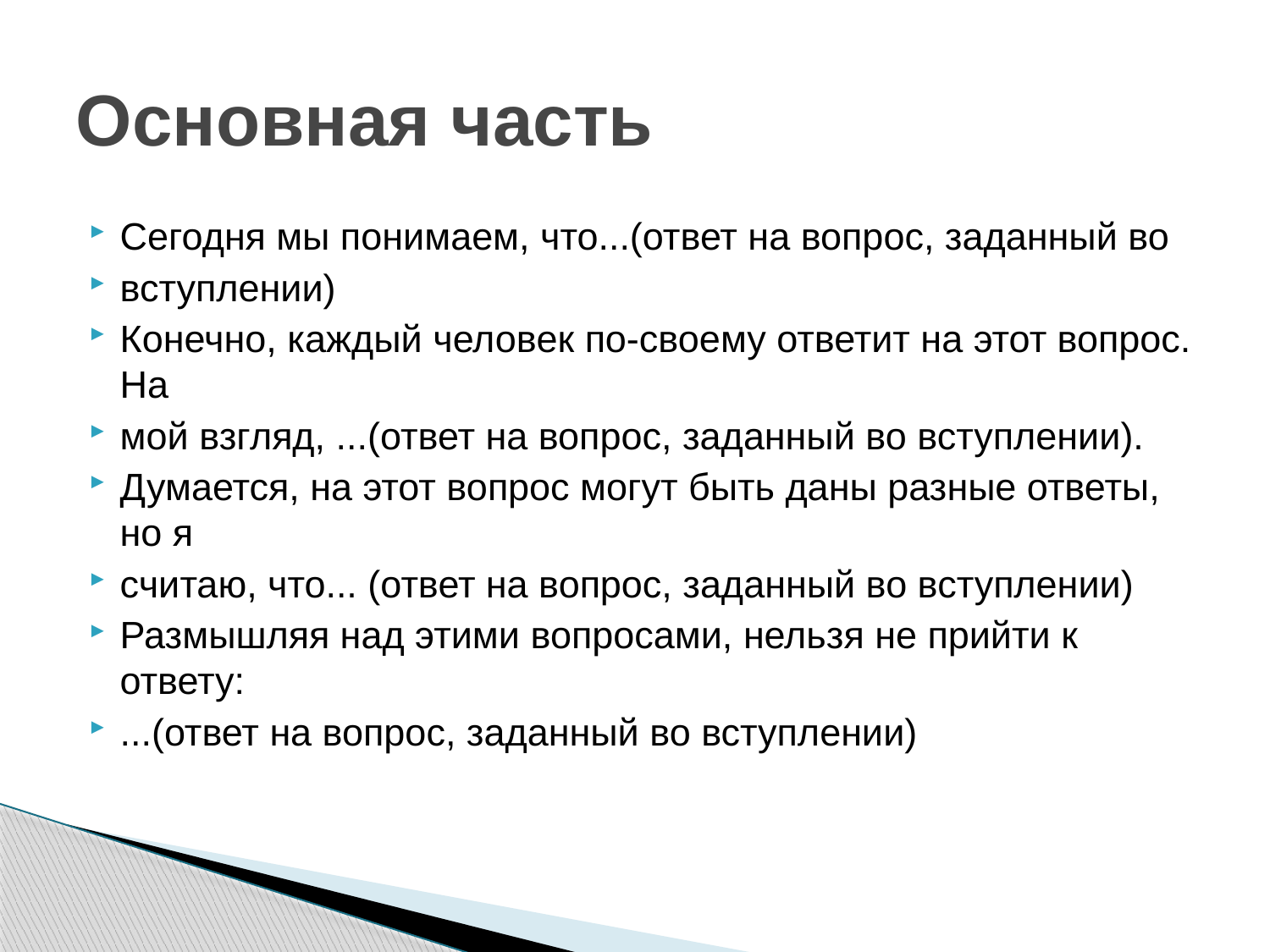

# Основная часть
Сегодня мы понимаем, что...(ответ на вопрос, заданный во
вступлении)
Конечно, каждый человек по-своему ответит на этот вопрос. На
мой взгляд, ...(ответ на вопрос, заданный во вступлении).
Думается, на этот вопрос могут быть даны разные ответы, но я
считаю, что... (ответ на вопрос, заданный во вступлении)
Размышляя над этими вопросами, нельзя не прийти к ответу:
...(ответ на вопрос, заданный во вступлении)